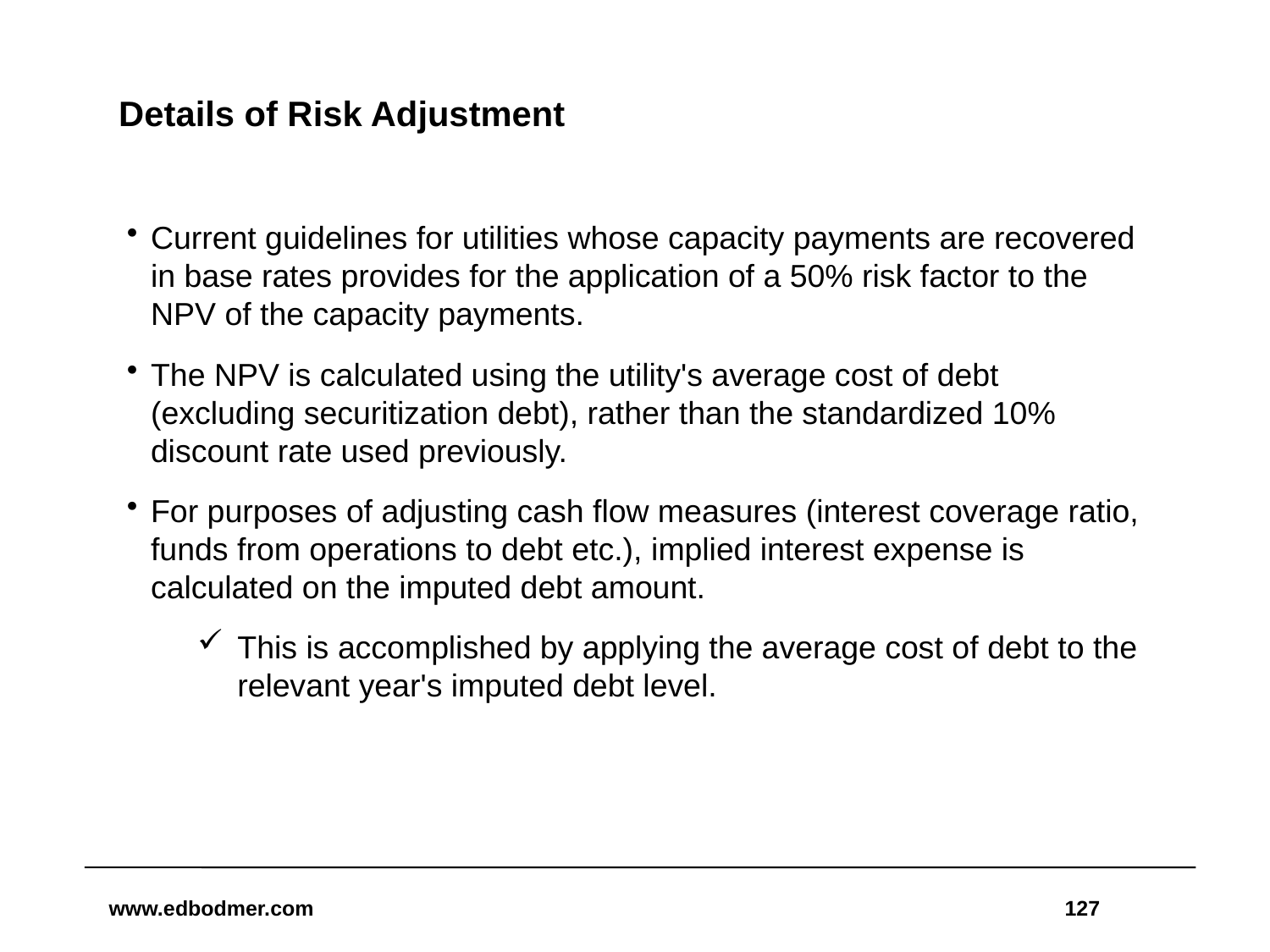

# Details of Risk Adjustment
Current guidelines for utilities whose capacity payments are recovered in base rates provides for the application of a 50% risk factor to the NPV of the capacity payments.
The NPV is calculated using the utility's average cost of debt (excluding securitization debt), rather than the standardized 10% discount rate used previously.
For purposes of adjusting cash flow measures (interest coverage ratio, funds from operations to debt etc.), implied interest expense is calculated on the imputed debt amount.
This is accomplished by applying the average cost of debt to the relevant year's imputed debt level.